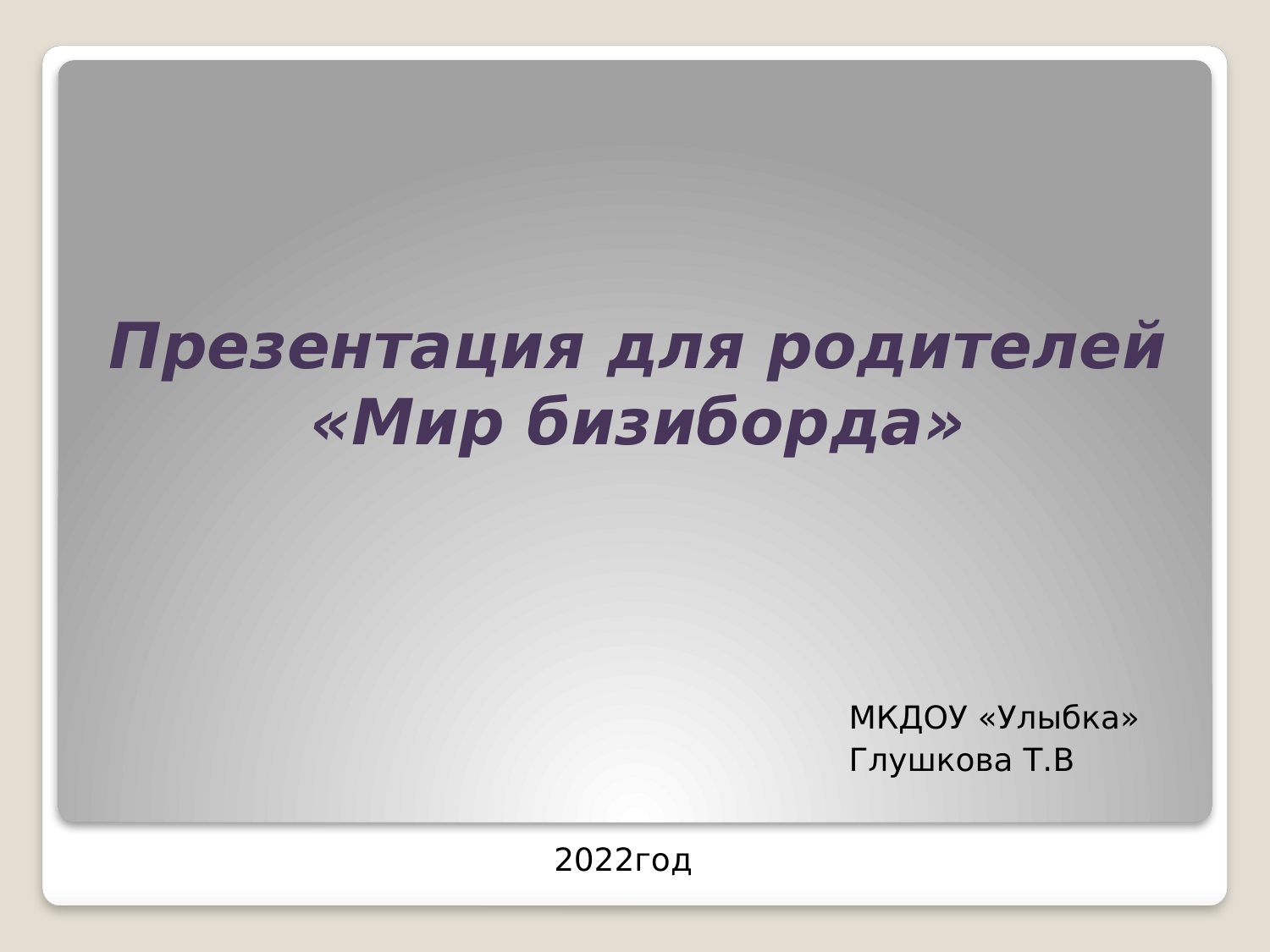

# Презентация для родителей «Мир бизиборда»
МКДОУ «Улыбка»
Глушкова Т.В
2022год